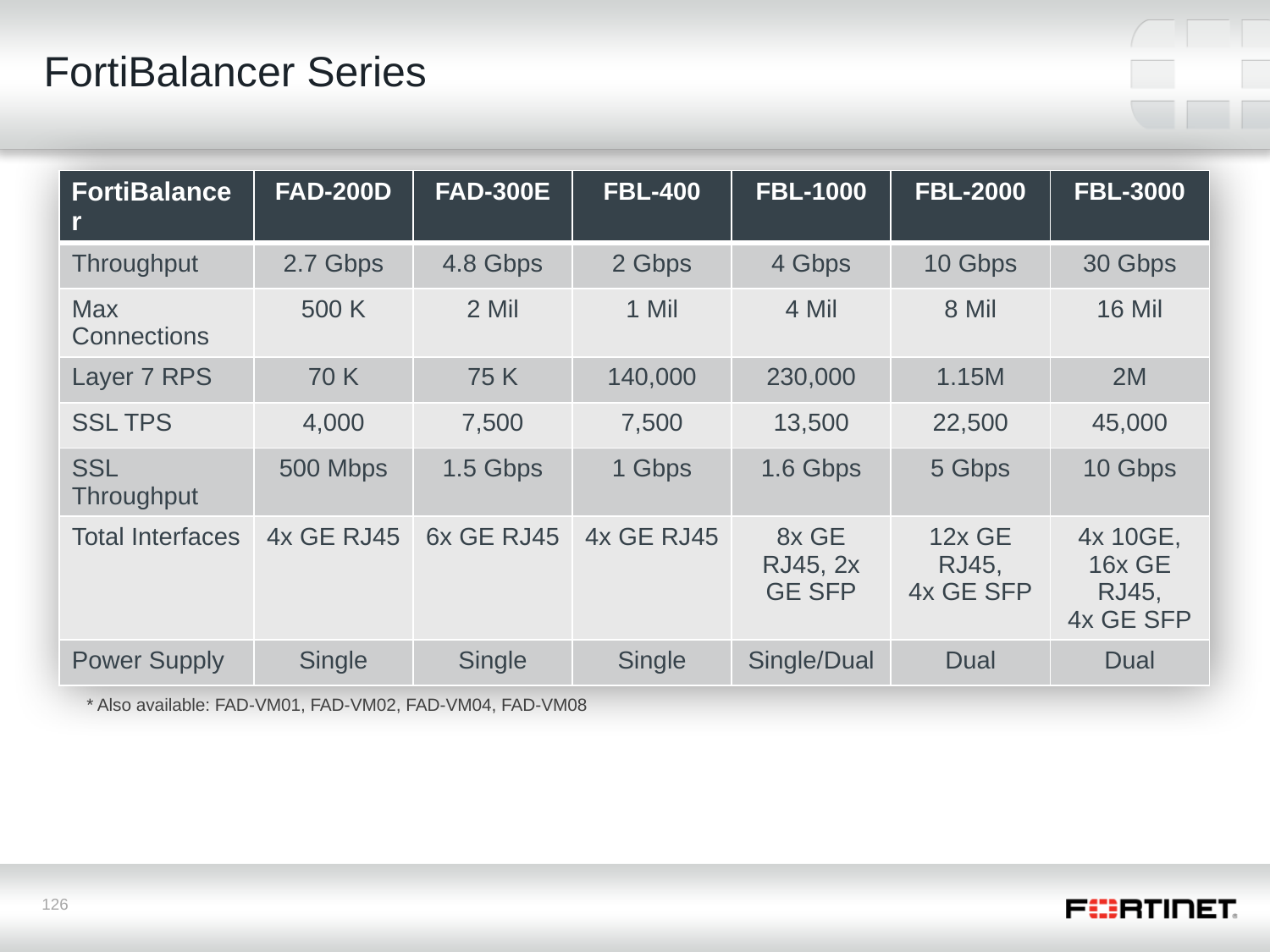

# FortiBalancer Series
| FortiBalancer | FAD-200D | FAD-300E | FBL-400 | FBL-1000 | FBL-2000 | FBL-3000 |
| --- | --- | --- | --- | --- | --- | --- |
| Throughput | 2.7 Gbps | 4.8 Gbps | 2 Gbps | 4 Gbps | 10 Gbps | 30 Gbps |
| Max Connections | 500 K | 2 Mil | 1 Mil | 4 Mil | 8 Mil | 16 Mil |
| Layer 7 RPS | 70 K | 75 K | 140,000 | 230,000 | 1.15M | 2M |
| SSL TPS | 4,000 | 7,500 | 7,500 | 13,500 | 22,500 | 45,000 |
| SSL Throughput | 500 Mbps | 1.5 Gbps | 1 Gbps | 1.6 Gbps | 5 Gbps | 10 Gbps |
| Total Interfaces | 4x GE RJ45 | 6x GE RJ45 | 4x GE RJ45 | 8x GE RJ45, 2x GE SFP | 12x GE RJ45, 4x GE SFP | 4x 10GE, 16x GE RJ45, 4x GE SFP |
| Power Supply | Single | Single | Single | Single/Dual | Dual | Dual |
* Also available: FAD-VM01, FAD-VM02, FAD-VM04, FAD-VM08